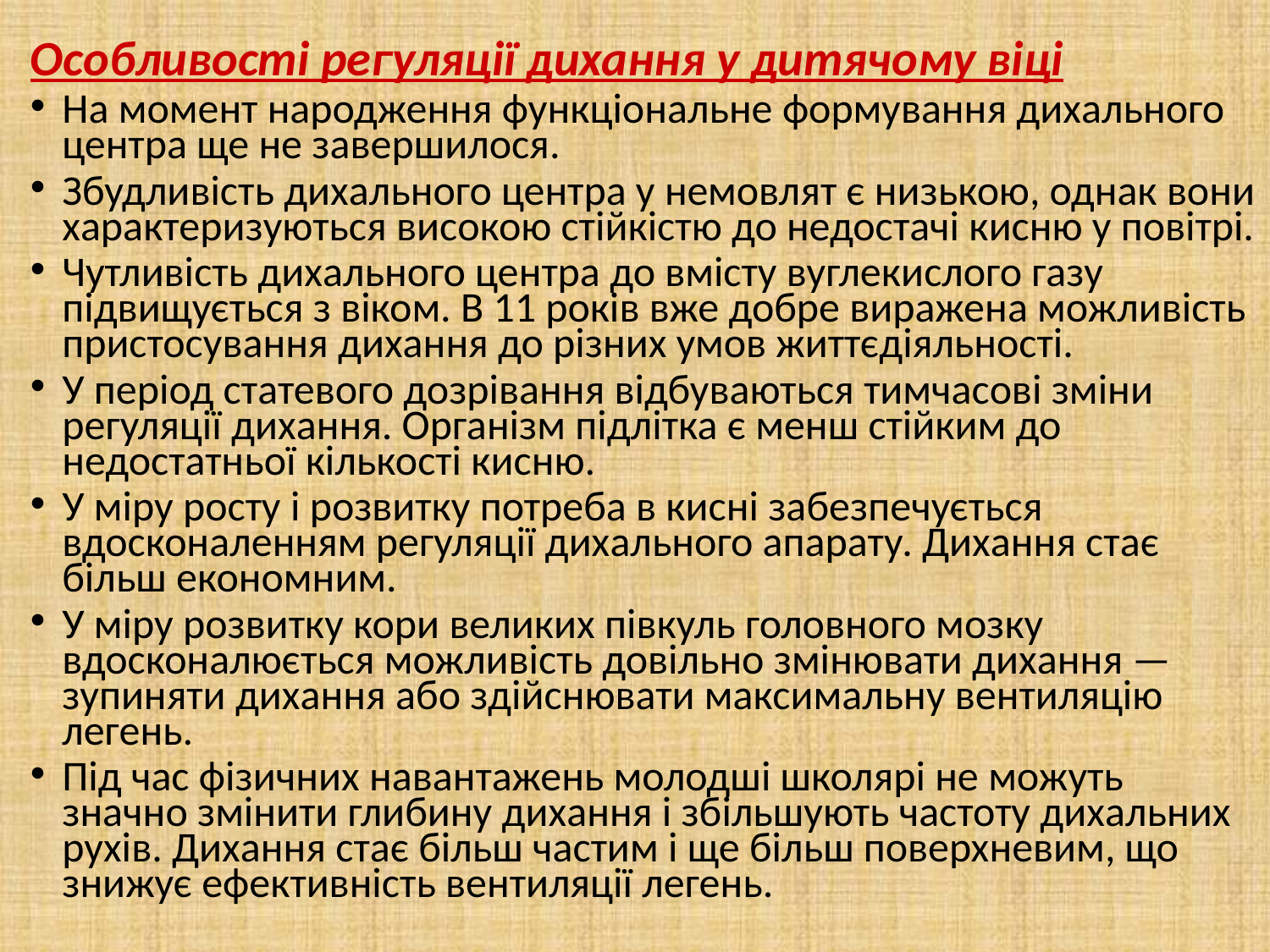

Особливості регуляції дихання у дитячому віці
На момент народження функціональне формування дихального центра ще не завершилося.
Збудливість дихального центра у немовлят є низькою, однак вони характеризуються високою стійкістю до недостачі кисню у повітрі.
Чутливість дихального центра до вмісту вуглекислого газу підвищується з віком. В 11 років вже добре виражена можливість пристосування дихання до різних умов життєдіяльності.
У період статевого дозрівання відбуваються тимчасові зміни регуляції дихання. Організм підлітка є менш стійким до недостатньої кількості кисню.
У міру росту і розвитку потреба в кисні забезпечується вдосконаленням регуляції дихального апарату. Дихання стає більш економним.
У міру розвитку кори великих півкуль головного мозку вдосконалюється можливість довільно змінювати дихання — зупиняти дихання або здійснювати максимальну вентиляцію легень.
Під час фізичних навантажень молодші школярі не можуть значно змінити глибину дихання і збільшують частоту дихальних рухів. Дихання стає більш частим і ще більш поверхневим, що знижує ефективність вентиляції легень.